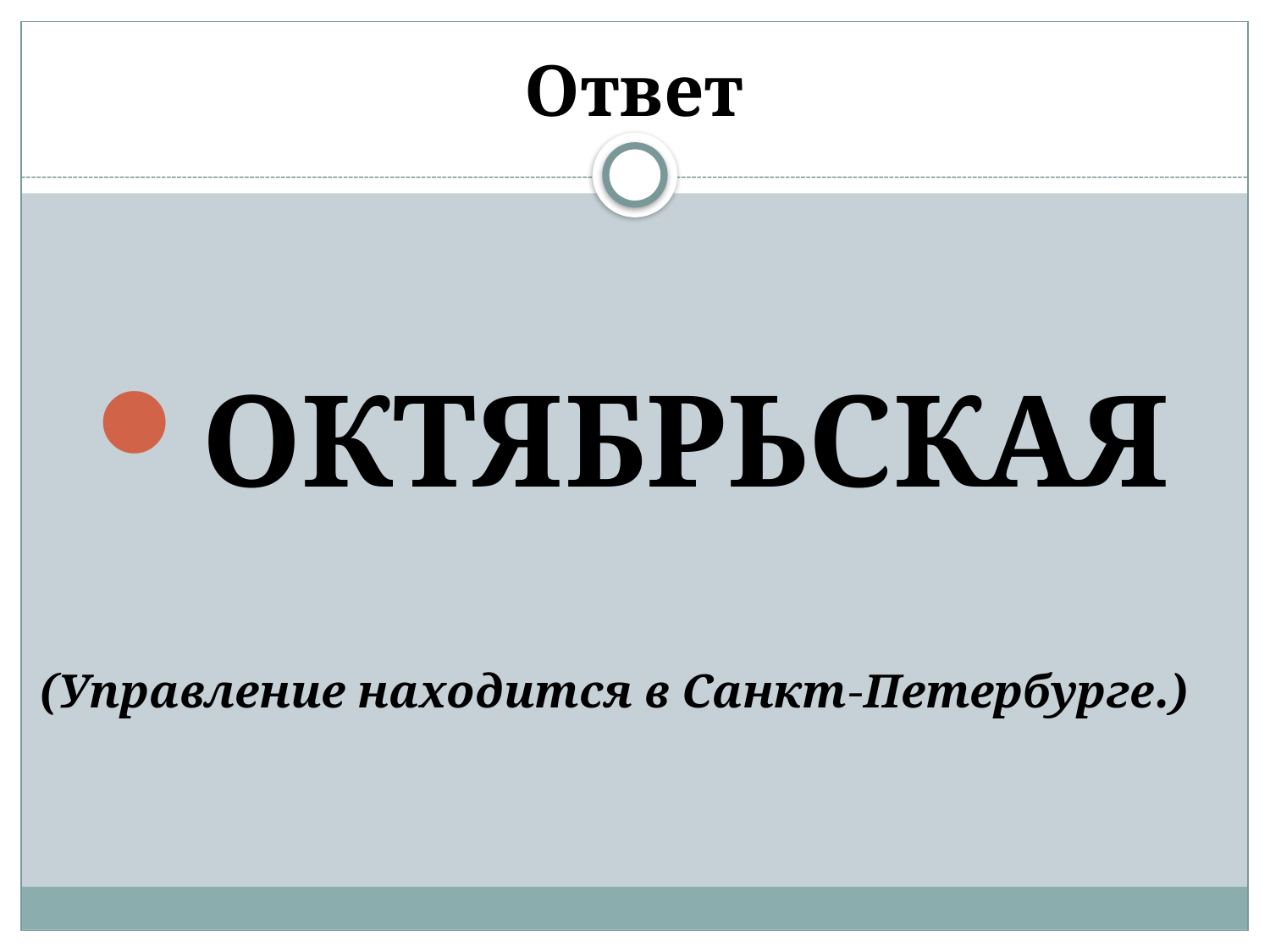

# Ответ

ОКТЯБРЬСКАЯ
(Управление находится в Санкт-Петербурге.)